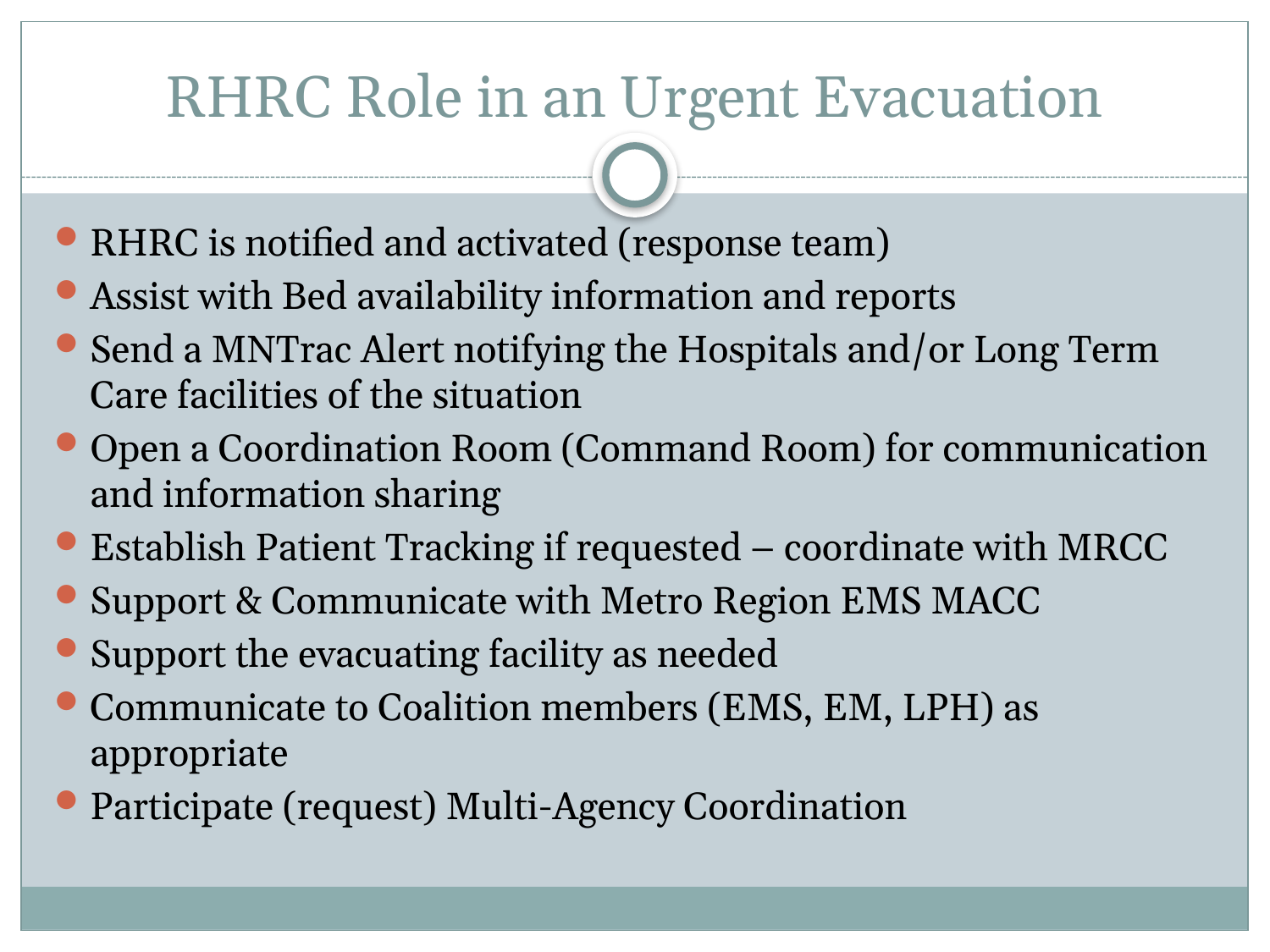

# RHRC Role in an Urgent Evacuation
RHRC is notified and activated (response team)
Assist with Bed availability information and reports
Send a MNTrac Alert notifying the Hospitals and/or Long Term Care facilities of the situation
Open a Coordination Room (Command Room) for communication and information sharing
Establish Patient Tracking if requested – coordinate with MRCC
Support & Communicate with Metro Region EMS MACC
Support the evacuating facility as needed
Communicate to Coalition members (EMS, EM, LPH) as appropriate
Participate (request) Multi-Agency Coordination